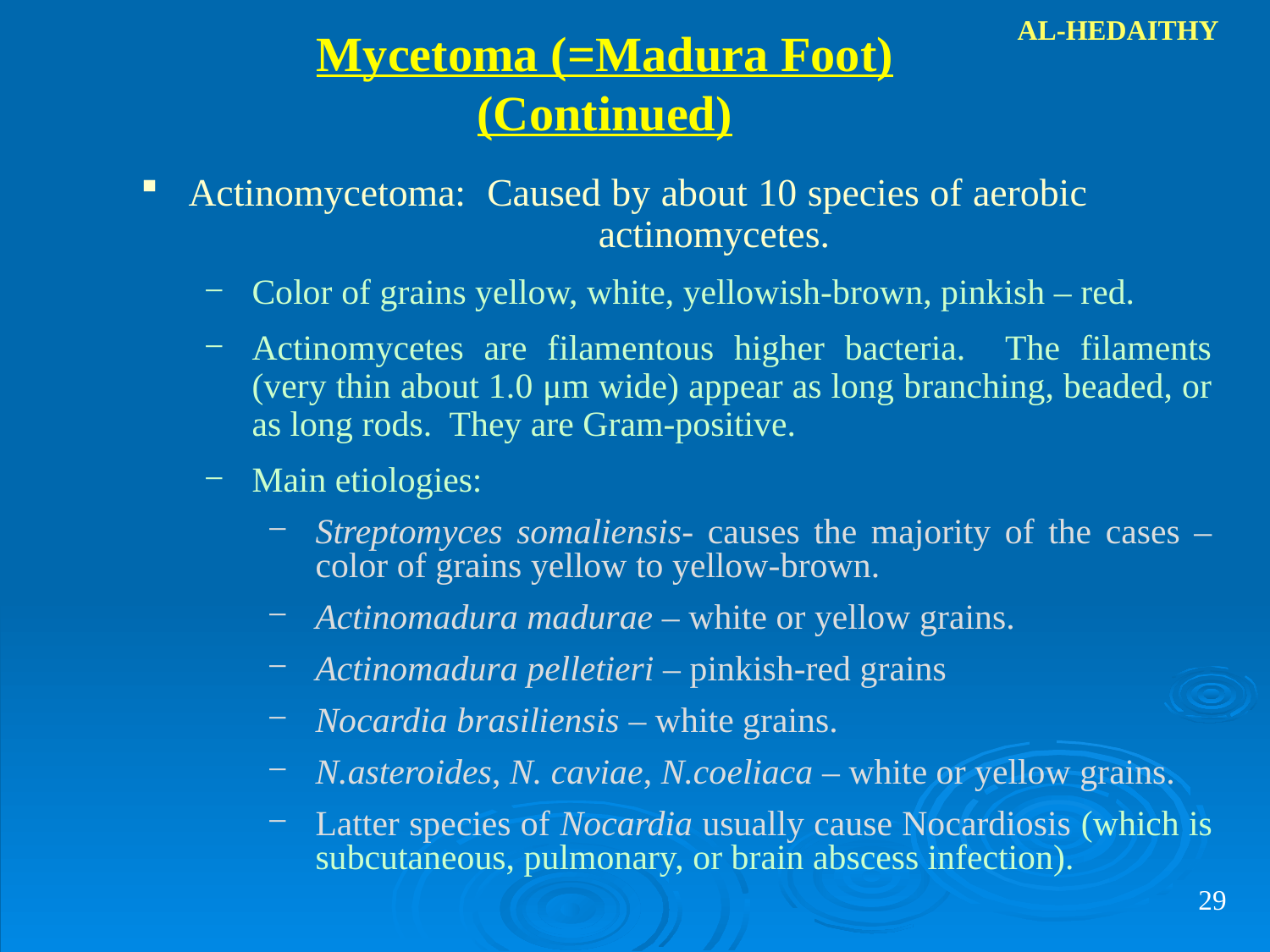

AL-HEDAITHY
Mycetoma (=Madura Foot) (Continued)
Actinomycetoma:  Caused by about 10 species of aerobic 				   actinomycetes.
Color of grains yellow, white, yellowish-brown, pinkish – red.
Actinomycetes are filamentous higher bacteria.  The filaments (very thin about 1.0 μm wide) appear as long branching, beaded, or as long rods.  They are Gram-positive.
Main etiologies:
Streptomyces somaliensis- causes the majority of the cases – color of grains yellow to yellow-brown.
Actinomadura madurae – white or yellow grains.
Actinomadura pelletieri – pinkish-red grains
Nocardia brasiliensis – white grains.
N.asteroides, N. caviae, N.coeliaca – white or yellow grains.
Latter species of Nocardia usually cause Nocardiosis (which is subcutaneous, pulmonary, or brain abscess infection).

29